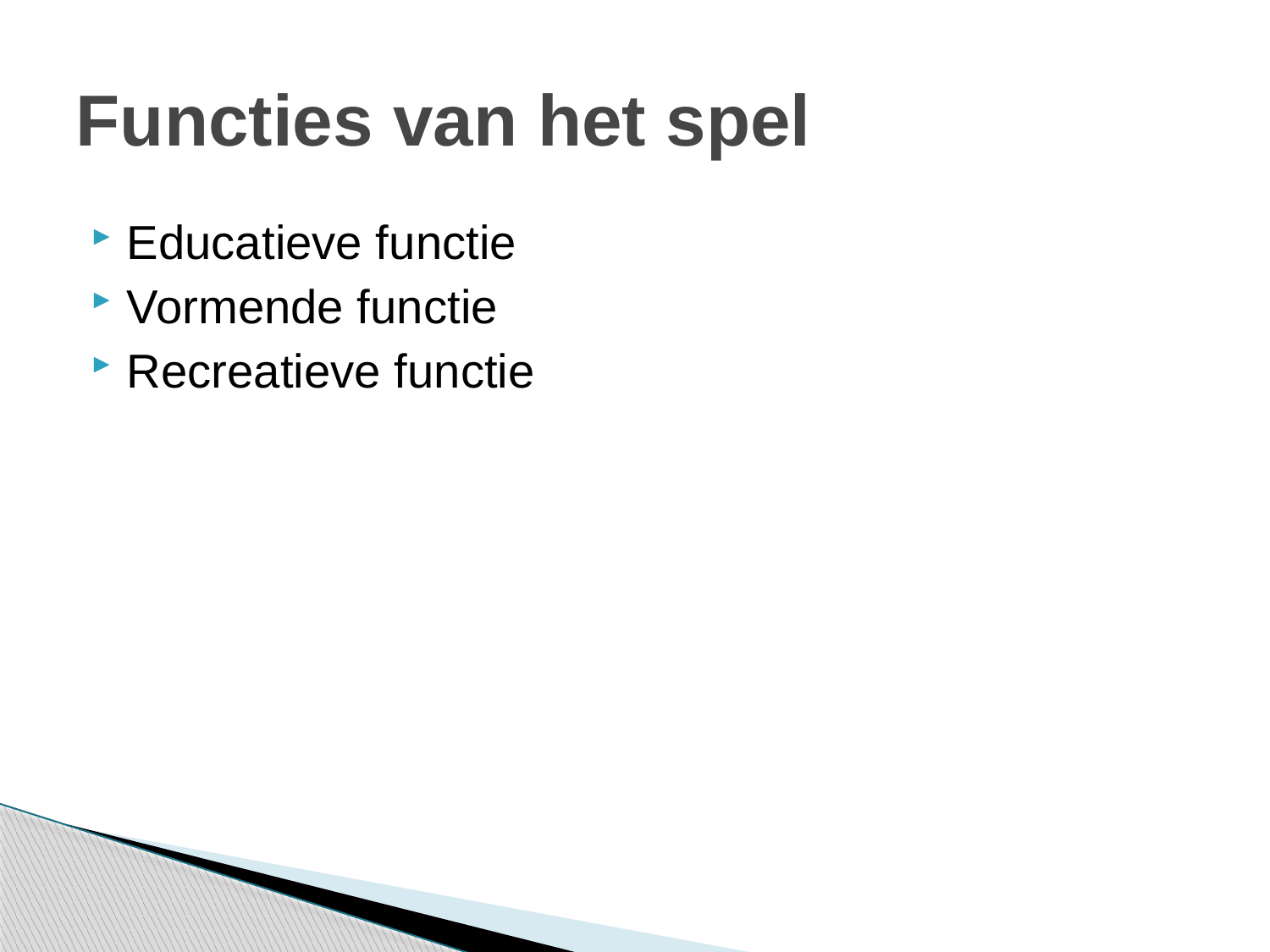

# Functies van het spel
Educatieve functie
Vormende functie
Recreatieve functie